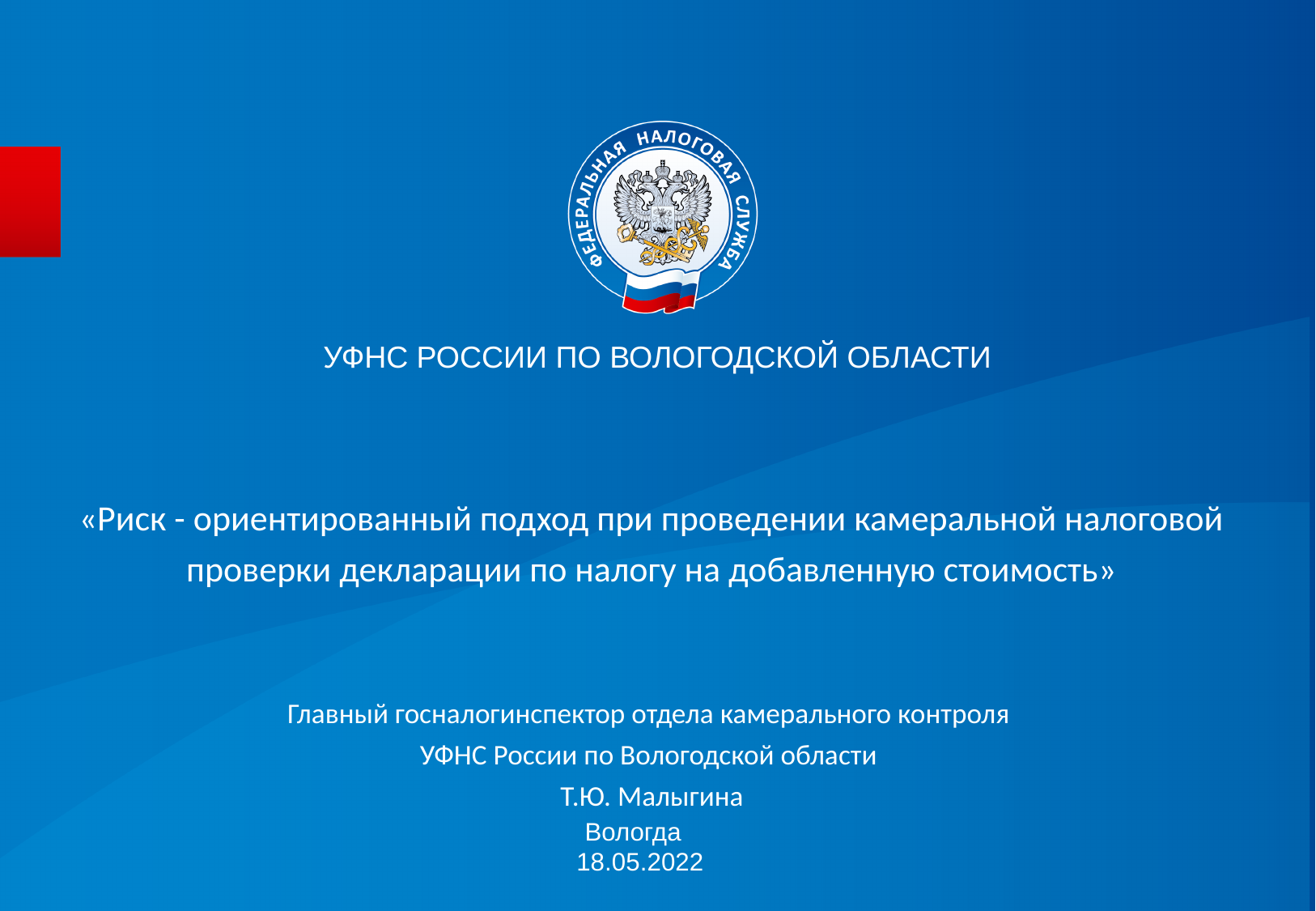

УФНС РОССИИ ПО ВОЛОГОДСКОЙ ОБЛАСТИ
«Риск - ориентированный подход при проведении камеральной налоговой проверки декларации по налогу на добавленную стоимость»

Главный госналогинспектор отдела камерального контроля
УФНС России по Вологодской области
Т.Ю. Малыгина
Вологда   18.05.2022